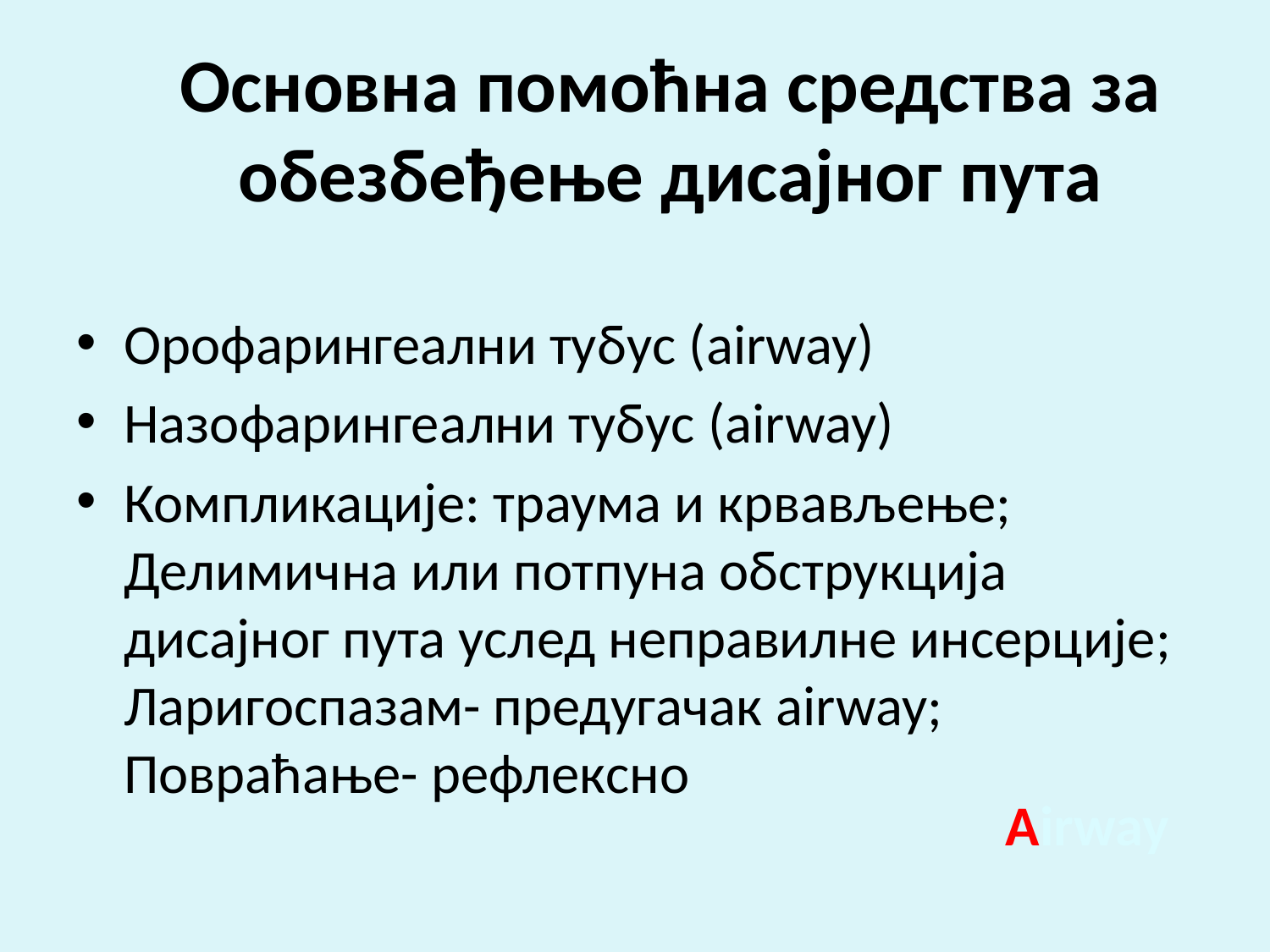

# Основна помоћна средства за обезбеђење дисајног пута

Орофарингеални тубус (airway)
Назофарингеални тубус (airway)
Компликације: траума и крвављење; Делимична или потпуна обструкција дисајног пута услед неправилне инсерције; Ларигоспазам- предугачак airway; Повраћање- рефлексно
Airway